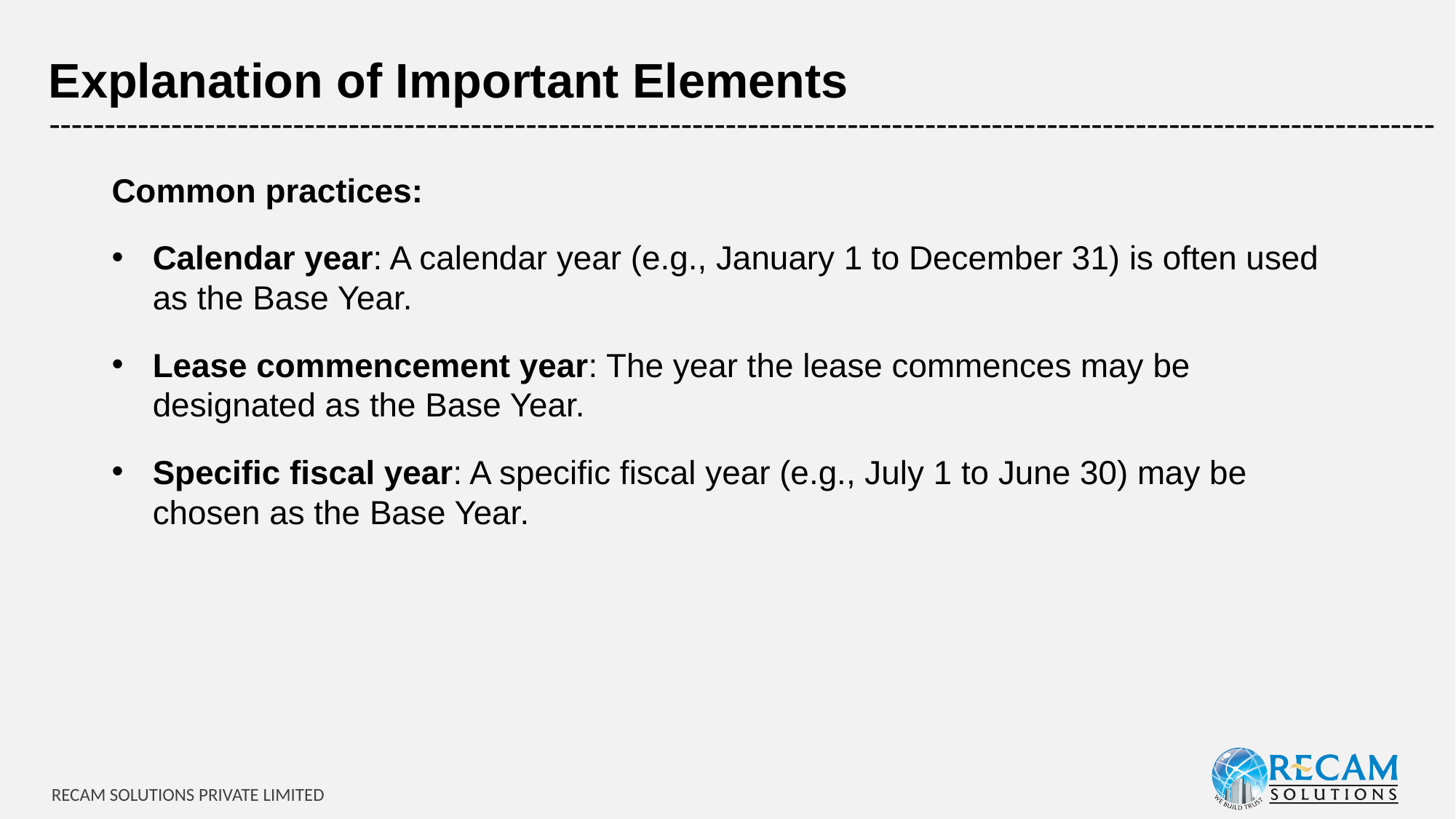

Explanation of Important Elements
-----------------------------------------------------------------------------------------------------------------------------
Common practices:
Calendar year: A calendar year (e.g., January 1 to December 31) is often used as the Base Year.
Lease commencement year: The year the lease commences may be designated as the Base Year.
Specific fiscal year: A specific fiscal year (e.g., July 1 to June 30) may be chosen as the Base Year.
RECAM SOLUTIONS PRIVATE LIMITED